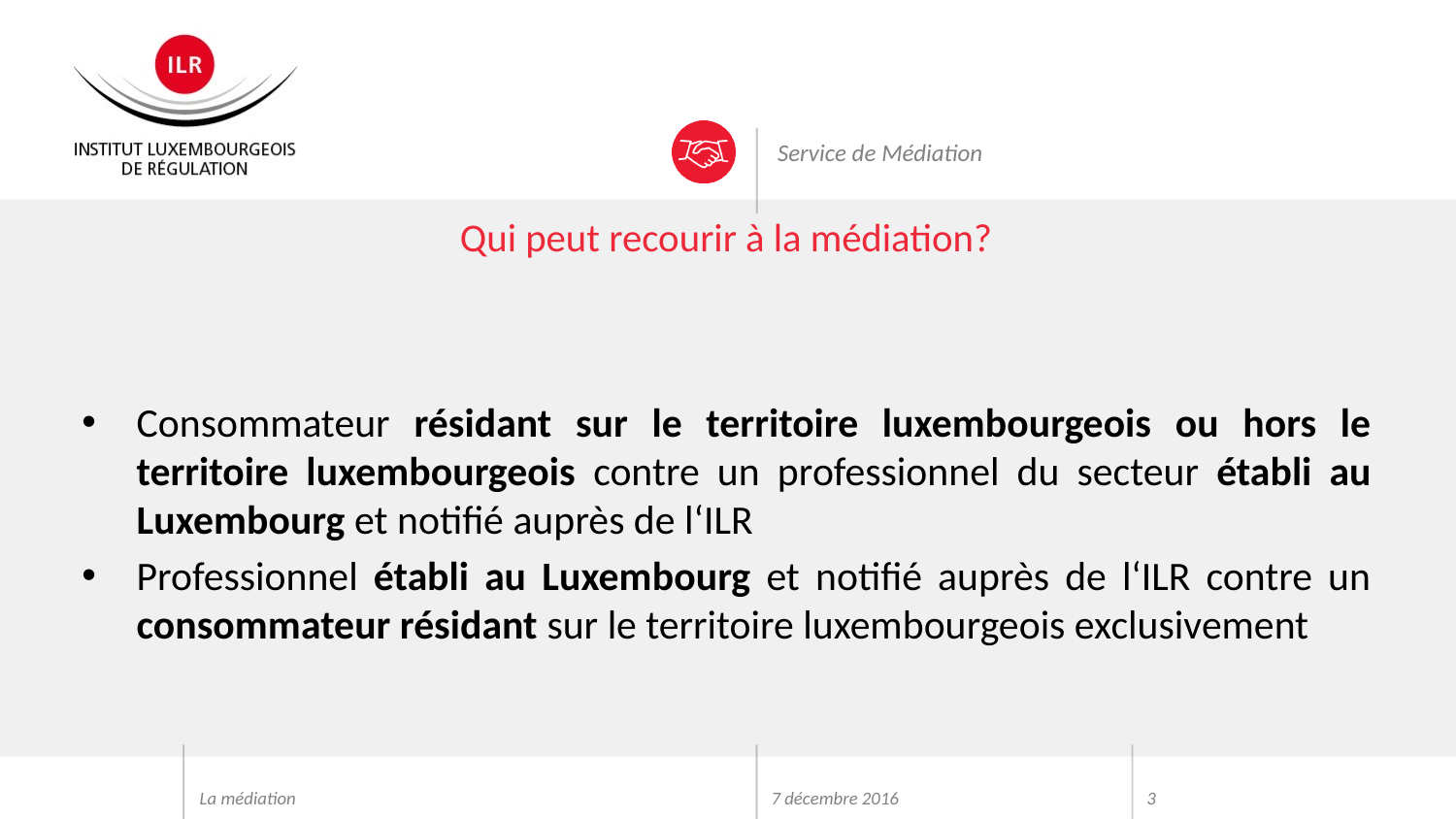

# Qui peut recourir à la médiation?

Consommateur résidant sur le territoire luxembourgeois ou hors le territoire luxembourgeois contre un professionnel du secteur établi au Luxembourg et notifié auprès de l‘ILR
Professionnel établi au Luxembourg et notifié auprès de l‘ILR contre un consommateur résidant sur le territoire luxembourgeois exclusivement
La médiation
7 décembre 2016
3